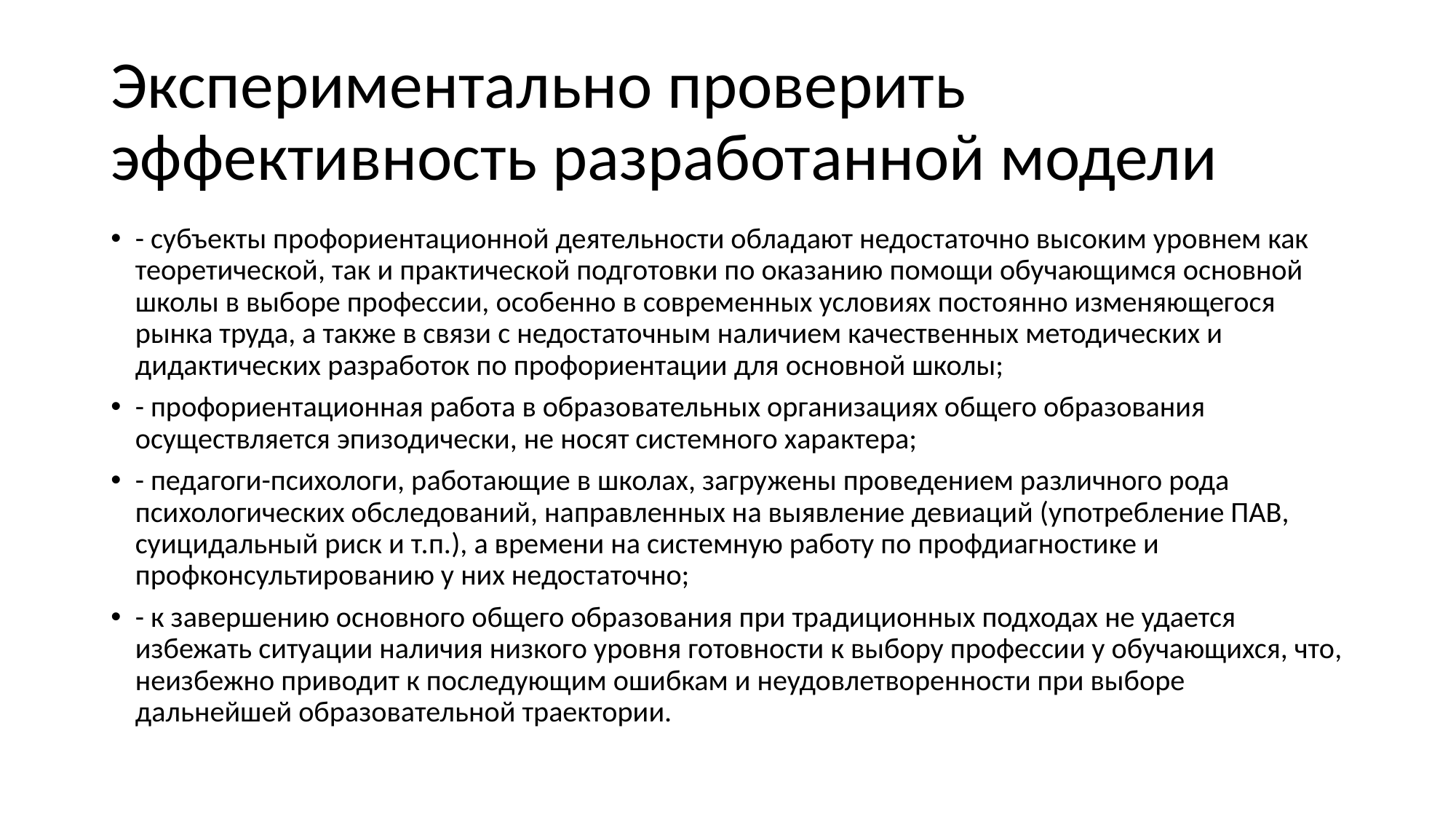

# Экспериментально проверить эффективность разработанной модели
- субъекты профориентационной деятельности обладают недостаточно высоким уровнем как теоретической, так и практической подготовки по оказанию помощи обучающимся основной школы в выборе профессии, особенно в современных условиях постоянно изменяющегося рынка труда, а также в связи с недостаточным наличием качественных методических и дидактических разработок по профориентации для основной школы;
- профориентационная работа в образовательных организациях общего образования осуществляется эпизодически, не носят системного характера;
- педагоги-психологи, работающие в школах, загружены проведением различного рода психологических обследований, направленных на выявление девиаций (употребление ПАВ, суицидальный риск и т.п.), а времени на системную работу по профдиагностике и профконсультированию у них недостаточно;
- к завершению основного общего образования при традиционных подходах не удается избежать ситуации наличия низкого уровня готовности к выбору профессии у обучающихся, что, неизбежно приводит к последующим ошибкам и неудовлетворенности при выборе дальнейшей образовательной траектории.